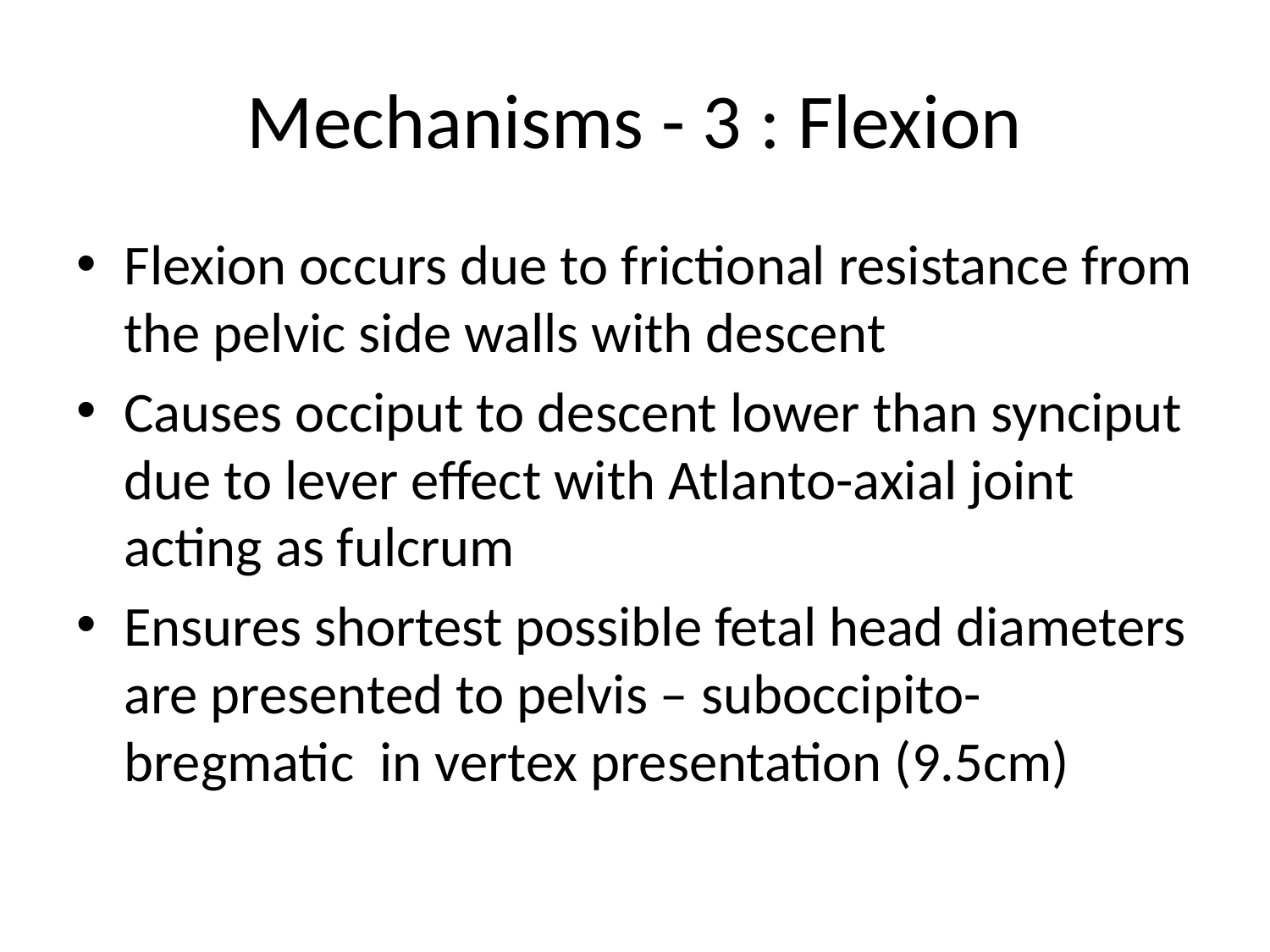

# Mechanisms - 3 : Flexion
Flexion occurs due to frictional resistance from the pelvic side walls with descent
Causes occiput to descent lower than synciput due to lever effect with Atlanto-axial joint acting as fulcrum
Ensures shortest possible fetal head diameters are presented to pelvis – suboccipito-bregmatic  in vertex presentation (9.5cm)